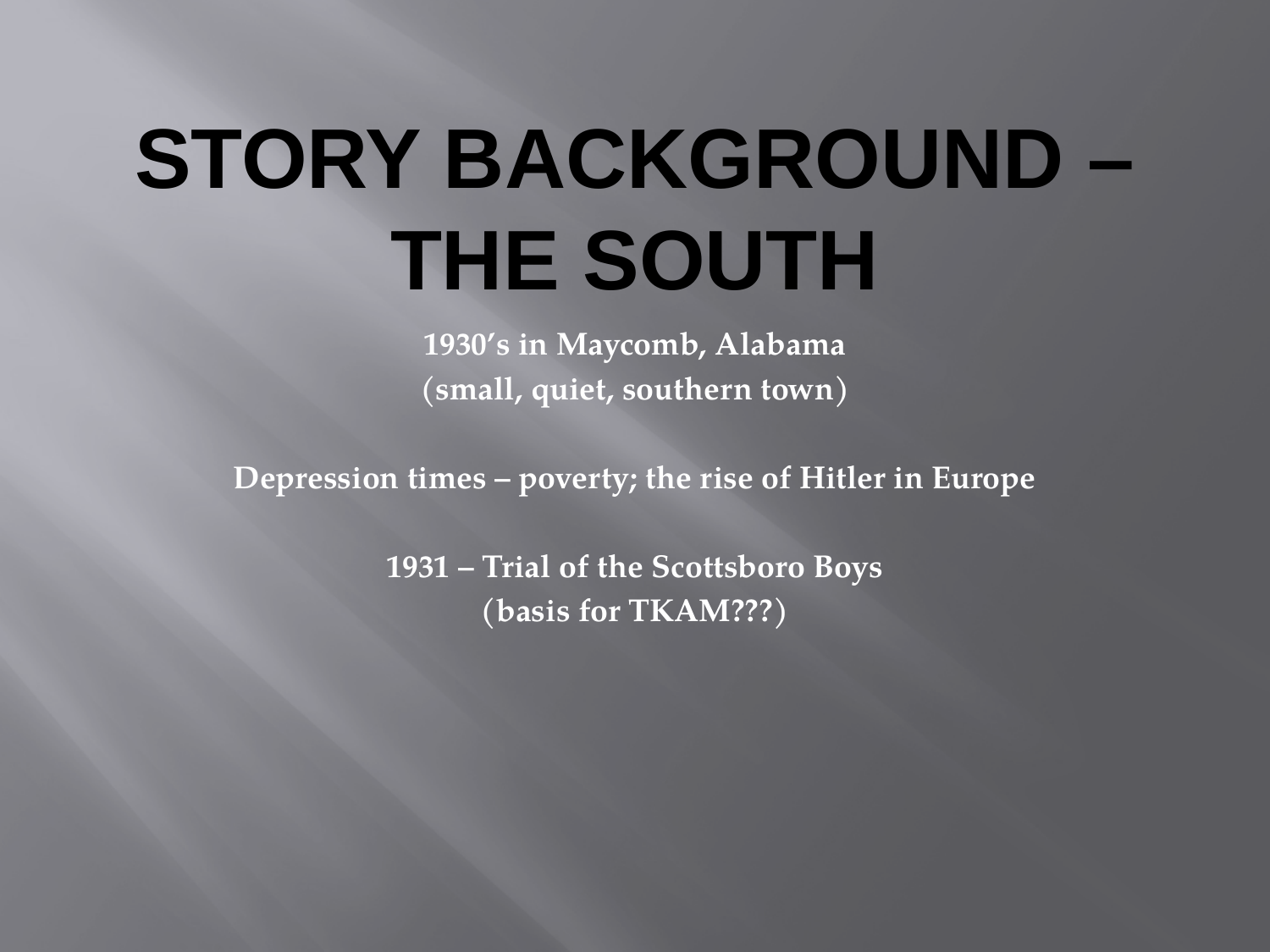

# Story Background – The South
1930’s in Maycomb, Alabama
(small, quiet, southern town)

Depression times – poverty; the rise of Hitler in Europe

1931 – Trial of the Scottsboro Boys
(basis for TKAM???)